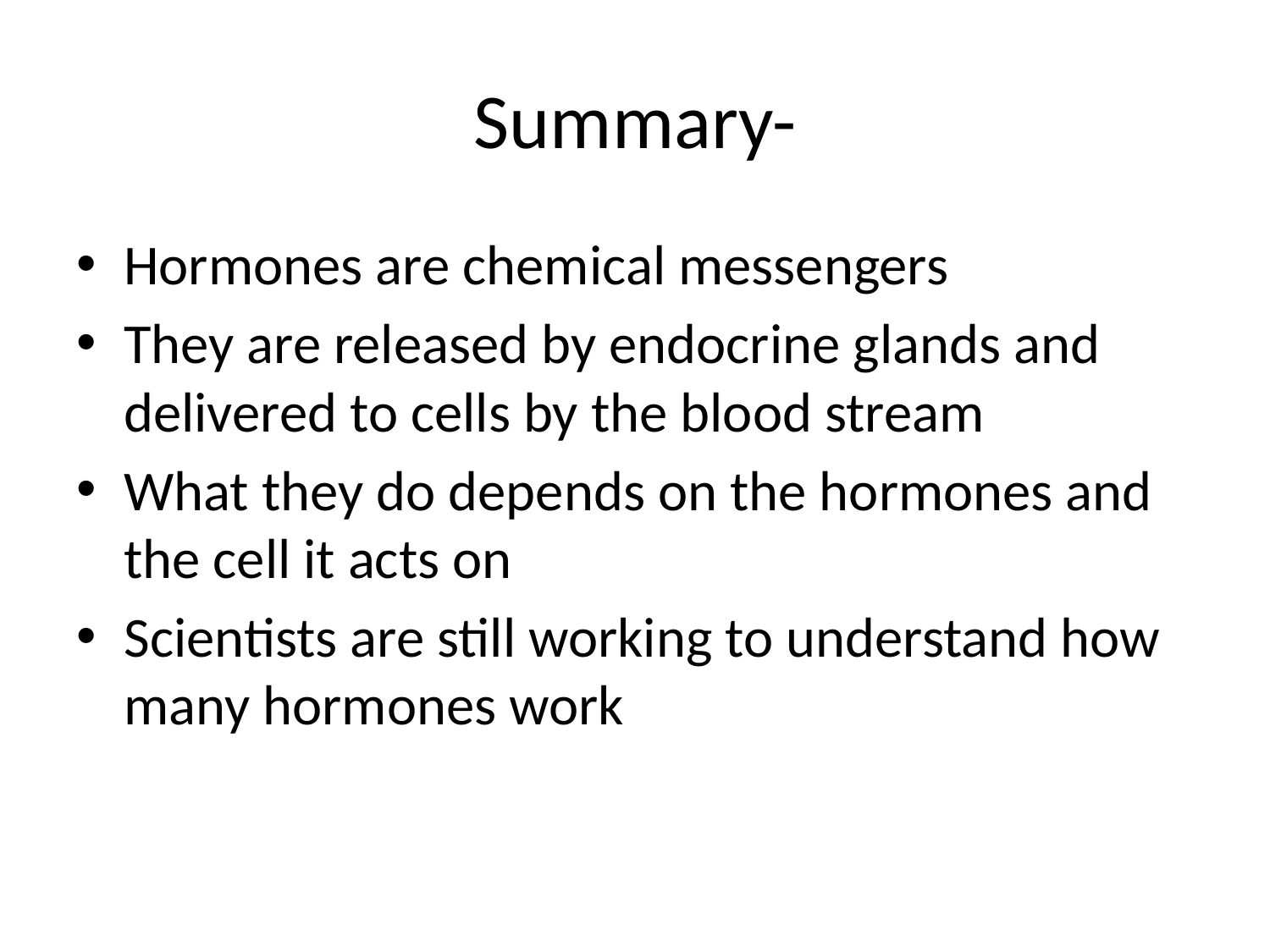

# Summary-
Hormones are chemical messengers
They are released by endocrine glands and delivered to cells by the blood stream
What they do depends on the hormones and the cell it acts on
Scientists are still working to understand how many hormones work